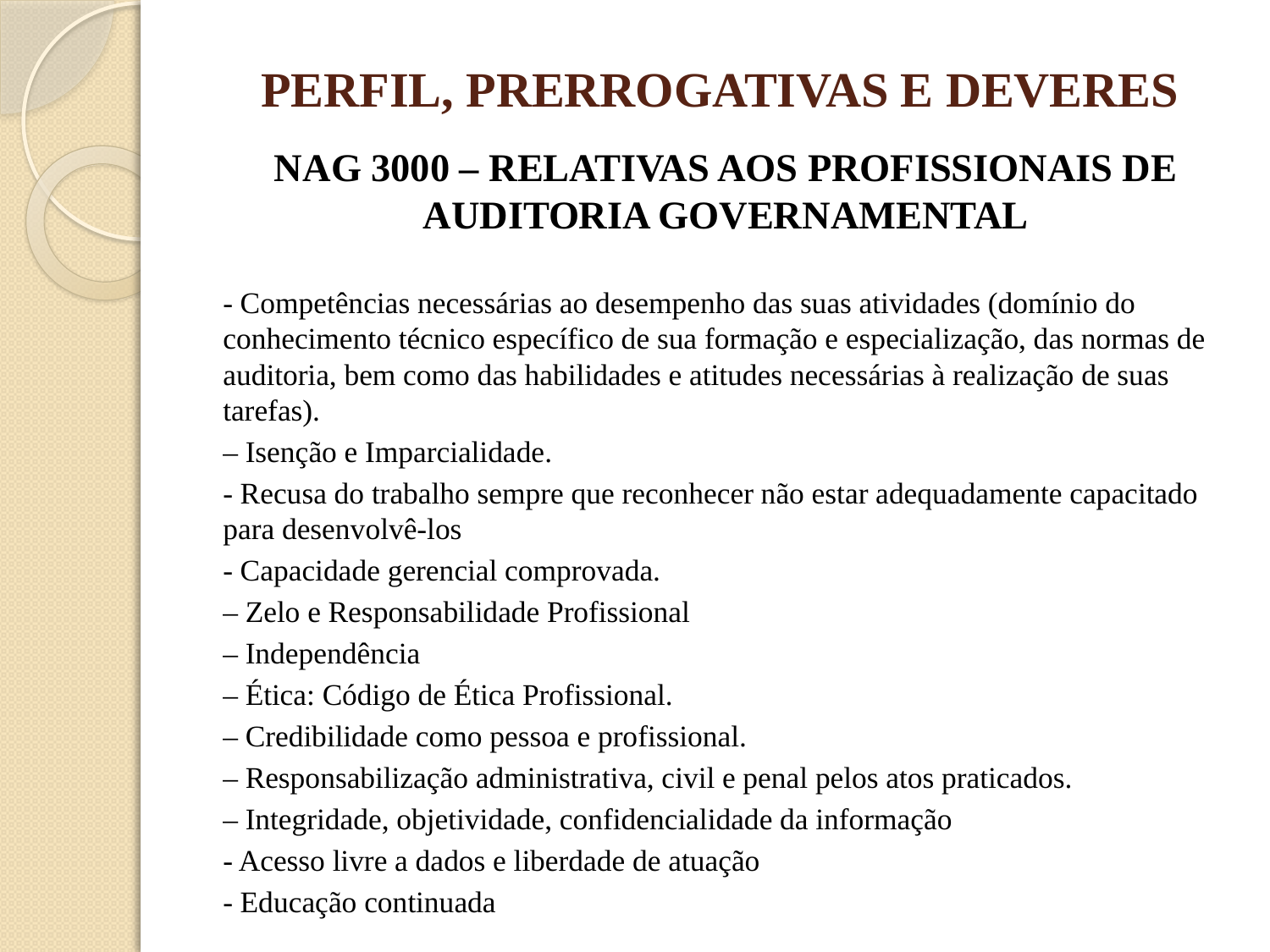

# PERFIL, PRERROGATIVAS E DEVERES
NAG 3000 – RELATIVAS AOS PROFISSIONAIS DE AUDITORIA GOVERNAMENTAL

- Competências necessárias ao desempenho das suas atividades (domínio do conhecimento técnico específico de sua formação e especialização, das normas de auditoria, bem como das habilidades e atitudes necessárias à realização de suas tarefas).
– Isenção e Imparcialidade.
- Recusa do trabalho sempre que reconhecer não estar adequadamente capacitado para desenvolvê-los
- Capacidade gerencial comprovada.
– Zelo e Responsabilidade Profissional
– Independência
– Ética: Código de Ética Profissional.
– Credibilidade como pessoa e profissional.
– Responsabilização administrativa, civil e penal pelos atos praticados.
– Integridade, objetividade, confidencialidade da informação
- Acesso livre a dados e liberdade de atuação
- Educação continuada